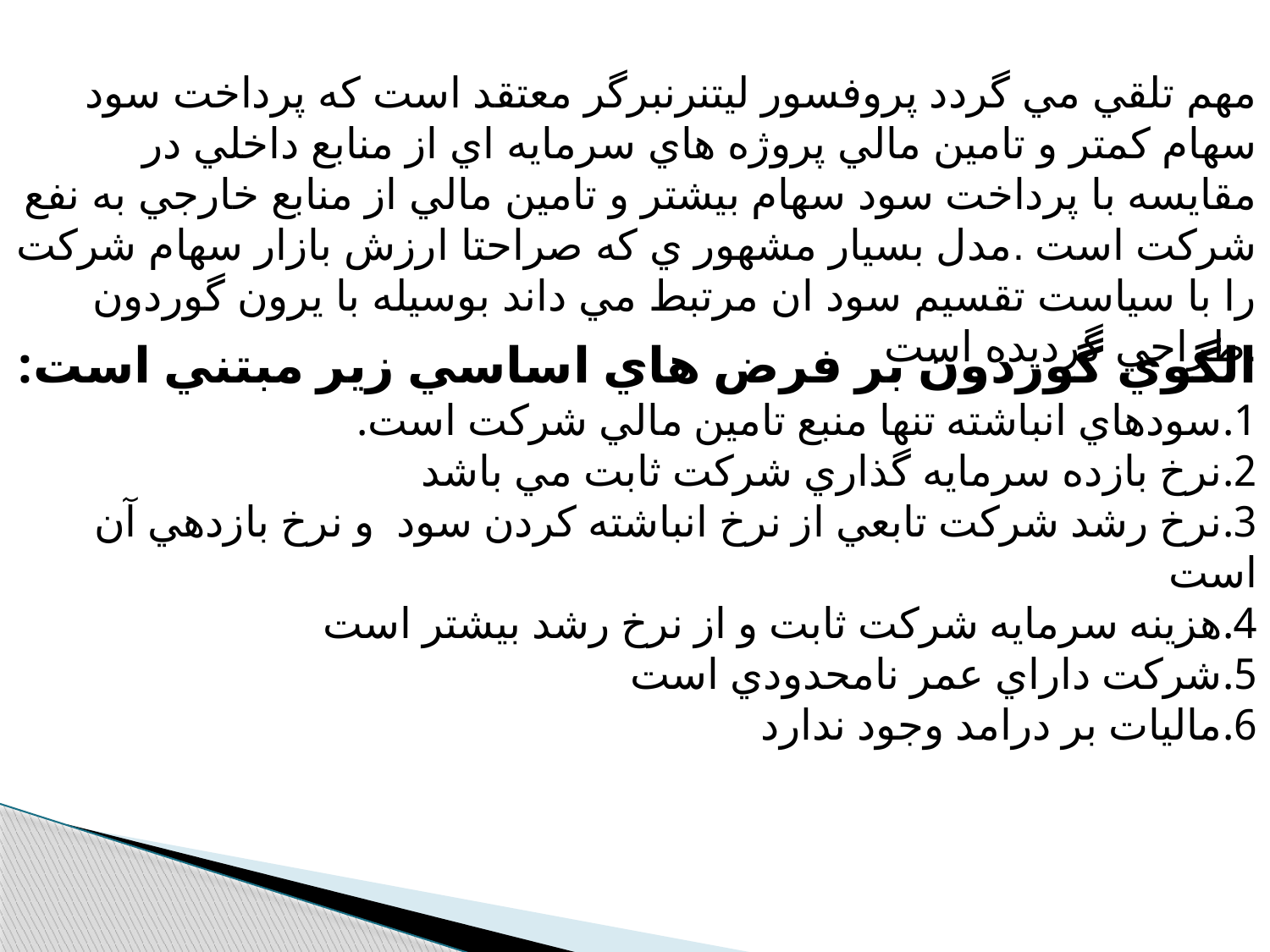

مهم تلقي مي گردد پروفسور ليتنرنبرگر معتقد است كه پرداخت سود سهام كمتر و تامين مالي پروژه هاي سرمايه اي از منابع داخلي در مقايسه با پرداخت سود سهام بيشتر و تامين مالي از منابع خارجي به نفع شركت است .مدل بسيار مشهور ي كه صراحتا ارزش بازار سهام شركت را با سياست تقسيم سود ان مرتبط مي داند بوسيله با يرون گوردون طراحي گرديده است.

الگوي گوردون بر فرض هاي اساسي زير مبتني است:
1.سودهاي انباشته تنها منبع تامين مالي شركت است.
2.نرخ بازده سرمايه گذاري شركت ثابت مي باشد
3.نرخ رشد شركت تابعي از نرخ انباشته كردن سود  و نرخ بازدهي آن است
4.هزينه سرمايه شركت ثابت و از نرخ رشد بيشتر است
5.شركت داراي عمر نامحدودي است
6.ماليات بر درامد وجود ندارد